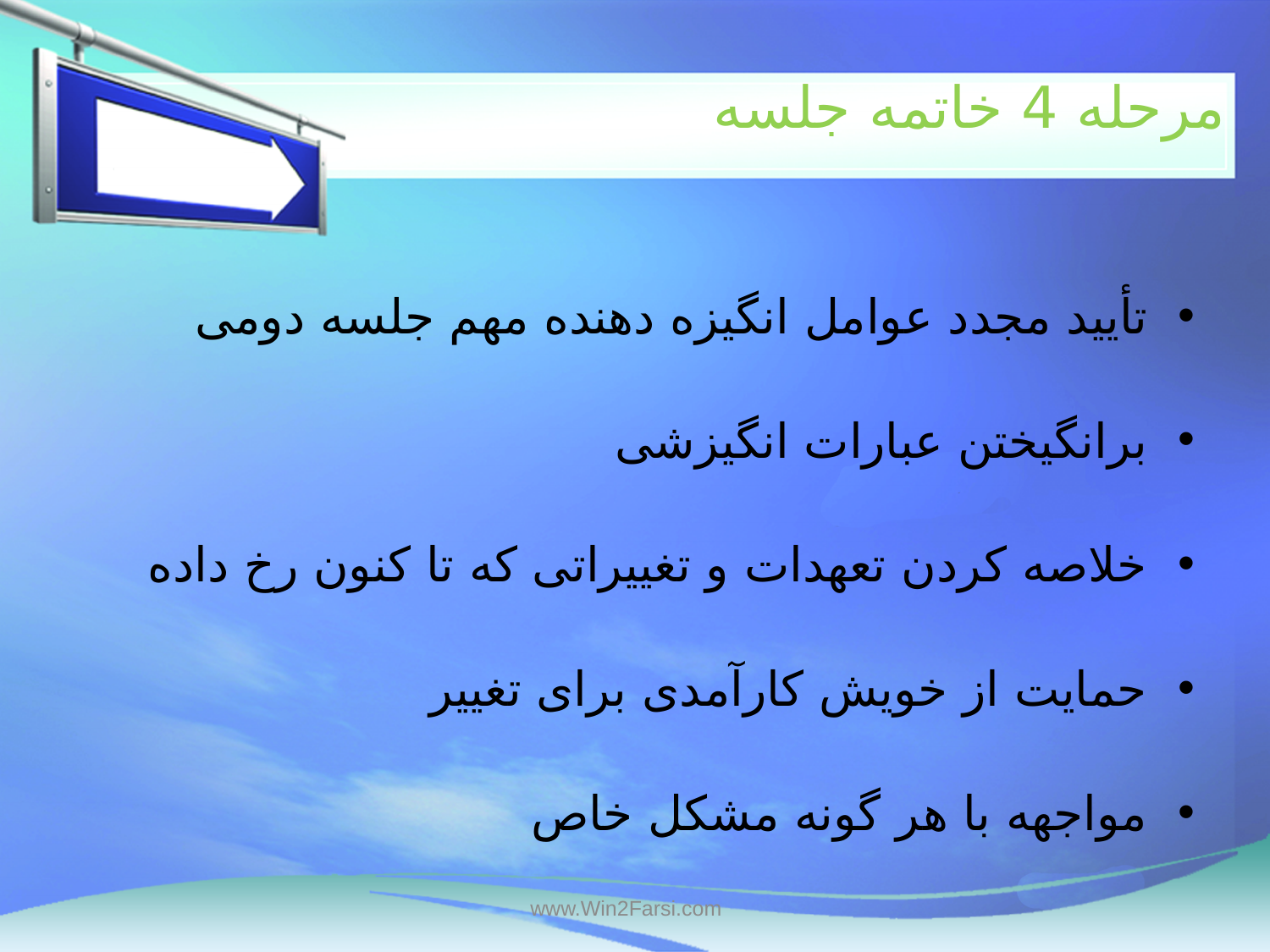

# مرحله 4 خاتمه جلسه
تأیید مجدد عوامل انگیزه دهنده مهم جلسه دومی
برانگیختن عبارات انگیزشی
خلاصه کردن تعهدات و تغییراتی که تا کنون رخ داده
حمایت از خویش کارآمدی برای تغییر
مواجهه با هر گونه مشکل خاص

www.Win2Farsi.com